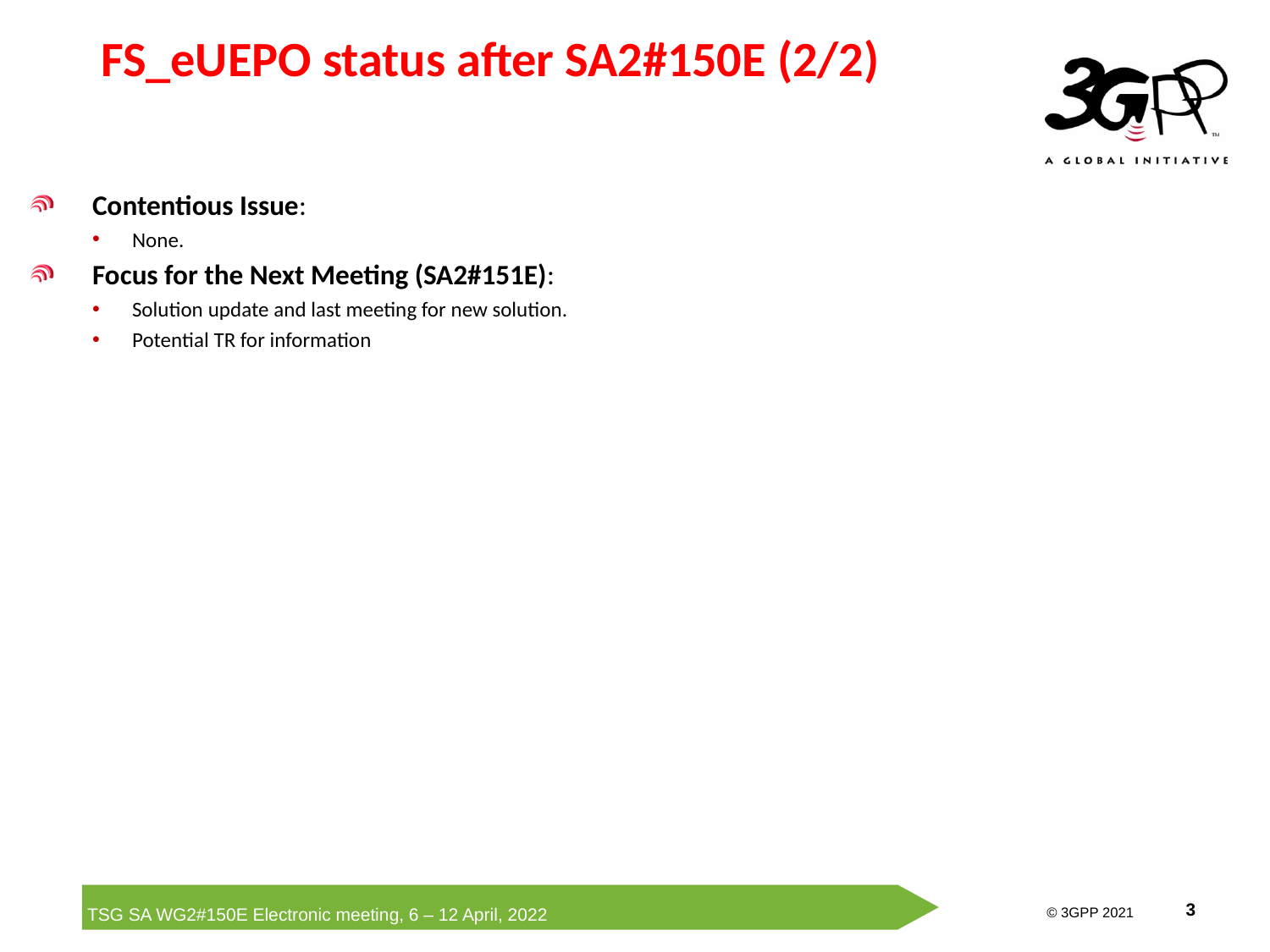

# FS_eUEPO status after SA2#150E (2/2)
Contentious Issue:
None.
Focus for the Next Meeting (SA2#151E):
Solution update and last meeting for new solution.
Potential TR for information